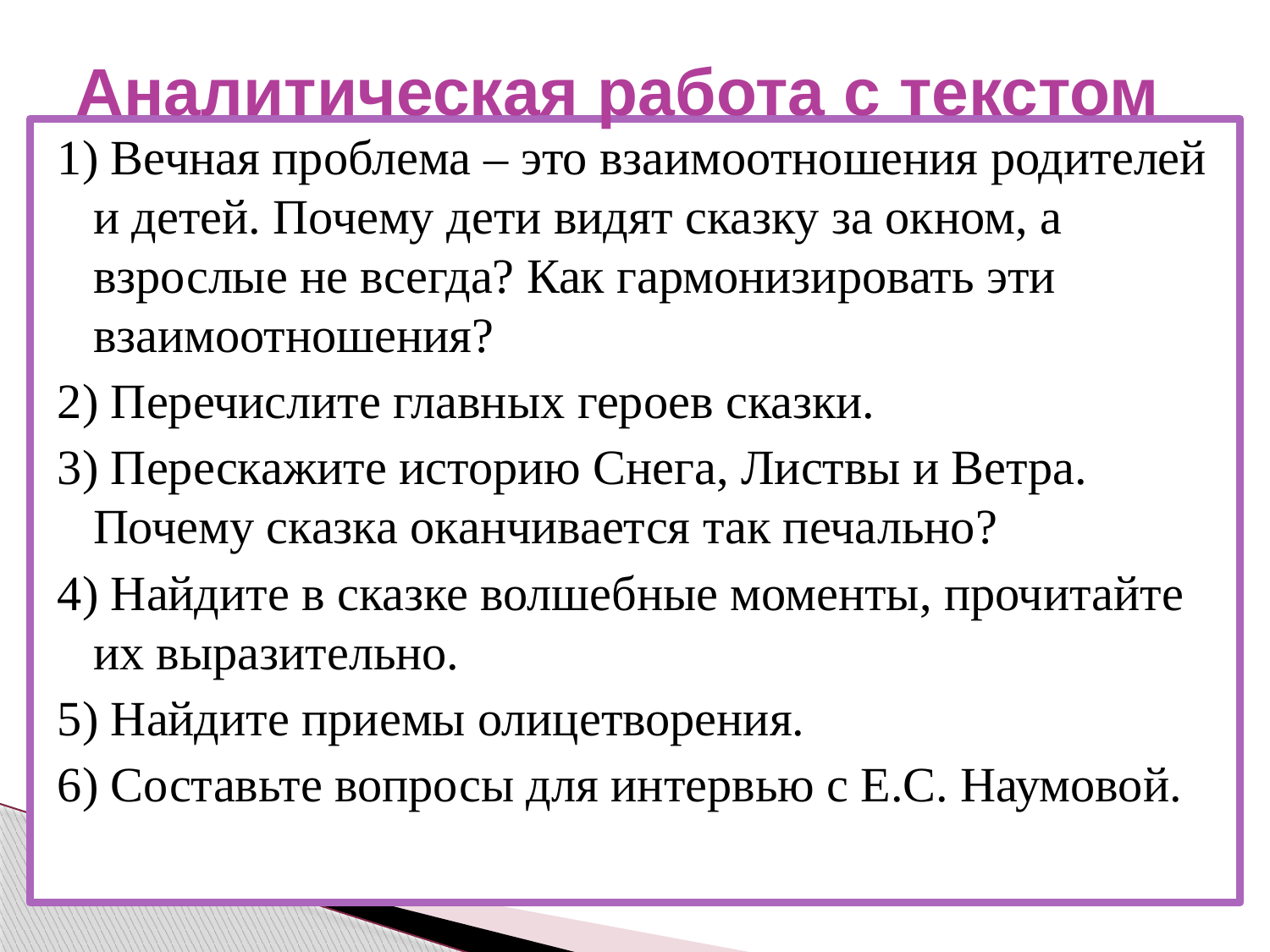

# Аналитическая работа с текстом
1) Вечная проблема – это взаимоотношения родителей и детей. Почему дети видят сказку за окном, а взрослые не всегда? Как гармонизировать эти взаимоотношения?
2) Перечислите главных героев сказки.
3) Перескажите историю Снега, Листвы и Ветра. Почему сказка оканчивается так печально?
4) Найдите в сказке волшебные моменты, прочитайте их выразительно.
5) Найдите приемы олицетворения.
6) Составьте вопросы для интервью с Е.С. Наумовой.